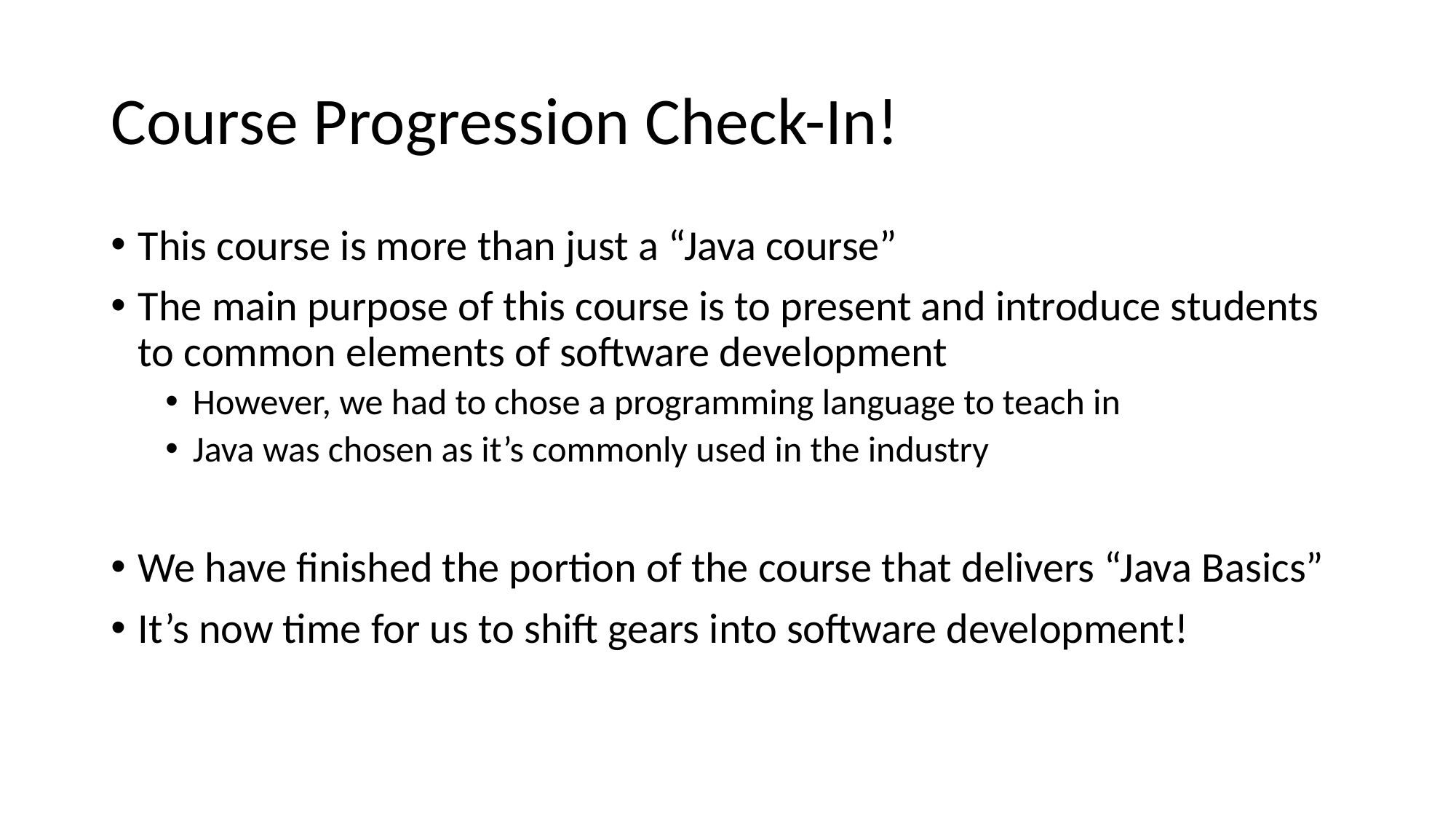

# Course Progression Check-In!
This course is more than just a “Java course”
The main purpose of this course is to present and introduce students to common elements of software development
However, we had to chose a programming language to teach in
Java was chosen as it’s commonly used in the industry

We have finished the portion of the course that delivers “Java Basics”
It’s now time for us to shift gears into software development!